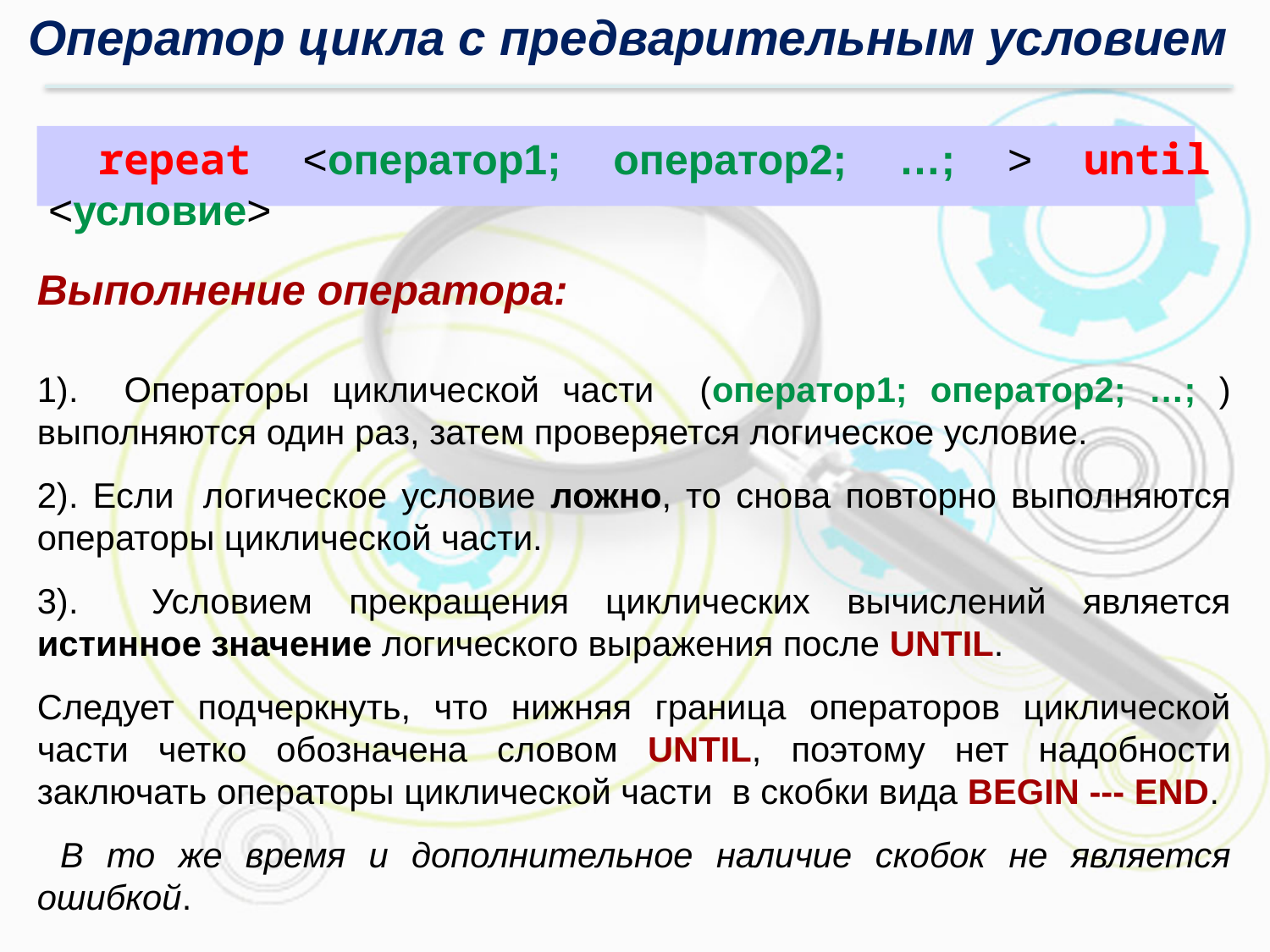

Оператор цикла с предварительным условием

repeat <оператор1; оператор2; …; > until <условие>

Выполнение оператора:

1).  Операторы циклической части  (оператор1; оператор2; …; ) выполняются один раз, затем проверяется логическое условие.
2). Если  логическое условие ложно, то снова повторно выполняются операторы циклической части.
3).  Условием прекращения циклических вычислений является истинное значение логического выражения после UNTIL.
Следует подчеркнуть, что нижняя граница операторов циклической части четко обозначена словом UNTIL, поэтому нет надобности заключать операторы циклической части  в скобки вида BEGIN --- END.
 В то же время и дополнительное наличие скобок не является ошибкой.